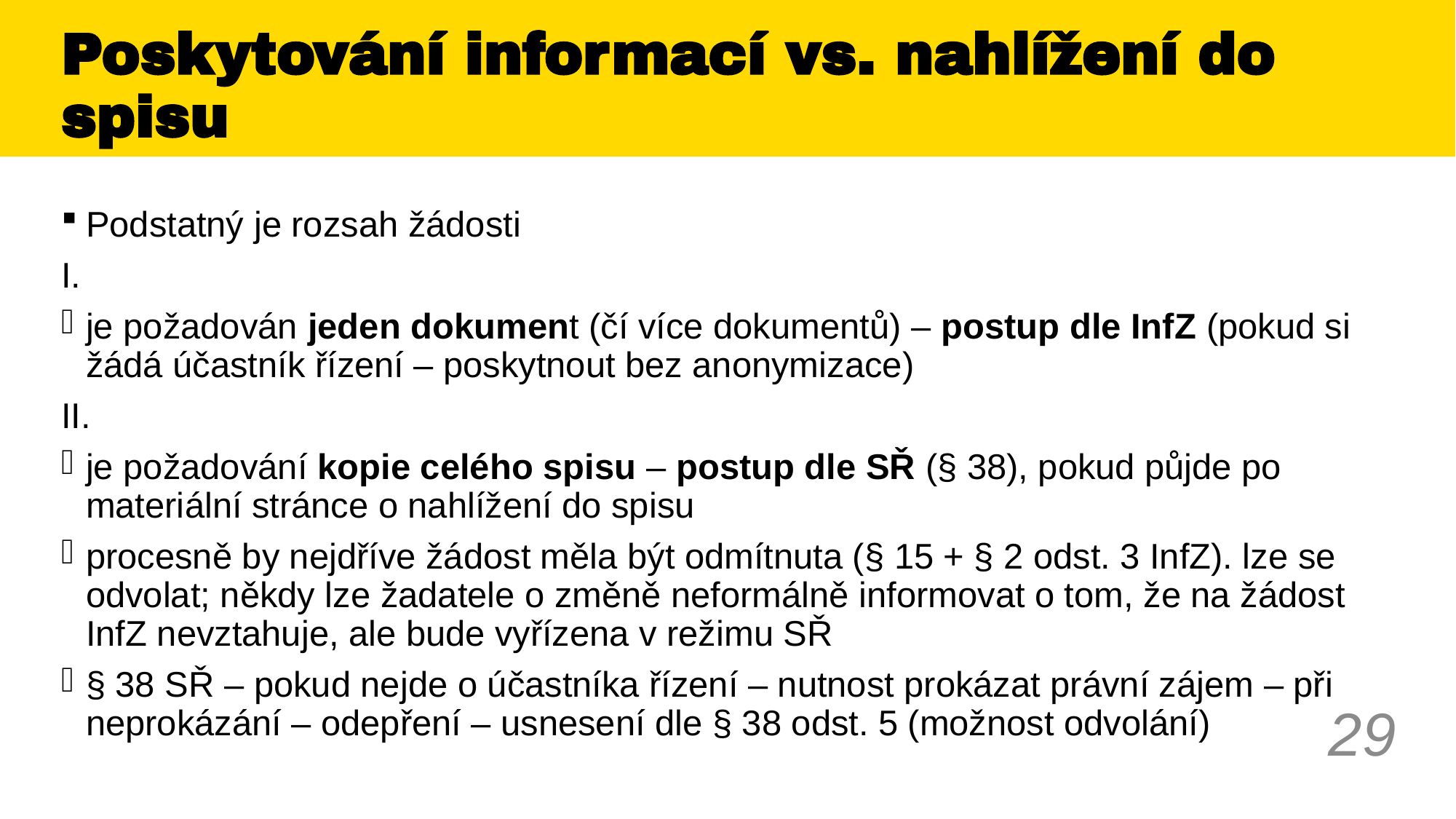

# Poskytování informací vs. nahlížení do spisu
Podstatný je rozsah žádosti
I.
je požadován jeden dokument (čí více dokumentů) – postup dle InfZ (pokud si žádá účastník řízení – poskytnout bez anonymizace)
II.
je požadování kopie celého spisu – postup dle SŘ (§ 38), pokud půjde po materiální stránce o nahlížení do spisu
procesně by nejdříve žádost měla být odmítnuta (§ 15 + § 2 odst. 3 InfZ). lze se odvolat; někdy lze žadatele o změně neformálně informovat o tom, že na žádost InfZ nevztahuje, ale bude vyřízena v režimu SŘ
§ 38 SŘ – pokud nejde o účastníka řízení – nutnost prokázat právní zájem – při neprokázání – odepření – usnesení dle § 38 odst. 5 (možnost odvolání)

29